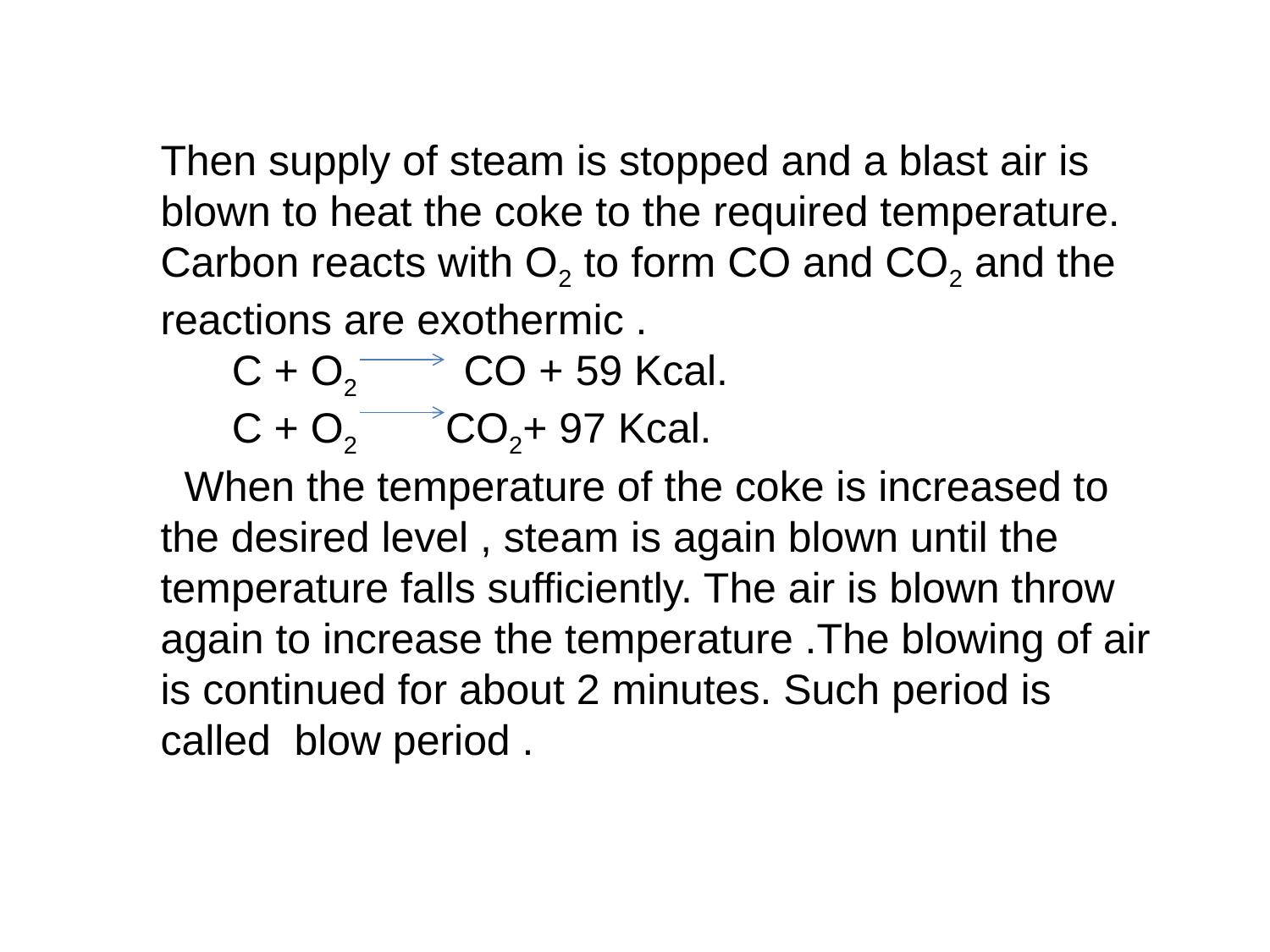

Then supply of steam is stopped and a blast air is blown to heat the coke to the required temperature. Carbon reacts with O2 to form CO and CO2 and the reactions are exothermic .
      C + O2         CO + 59 Kcal.
      C + O2             CO2+ 97 Kcal.
  When the temperature of the coke is increased to the desired level , steam is again blown until the temperature falls sufficiently. The air is blown throw again to increase the temperature .The blowing of air is continued for about 2 minutes. Such period is called  blow period .